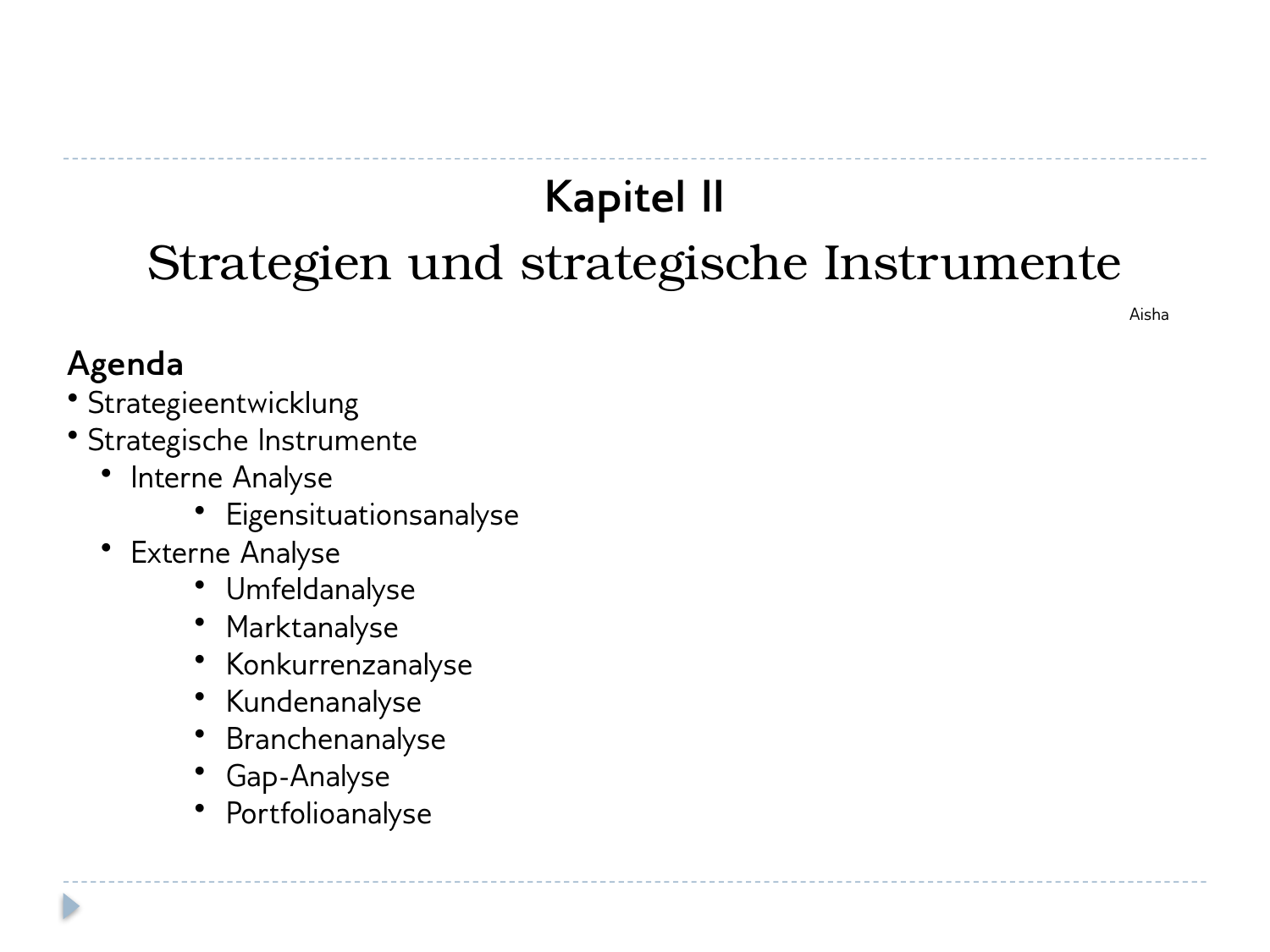

Kapitel II
Strategien und strategische Instrumente
Aisha
Agenda
 Strategieentwicklung
 Strategische Instrumente
Interne Analyse
Eigensituationsanalyse
Externe Analyse
Umfeldanalyse
Marktanalyse
Konkurrenzanalyse
Kundenanalyse
Branchenanalyse
Gap-Analyse
Portfolioanalyse